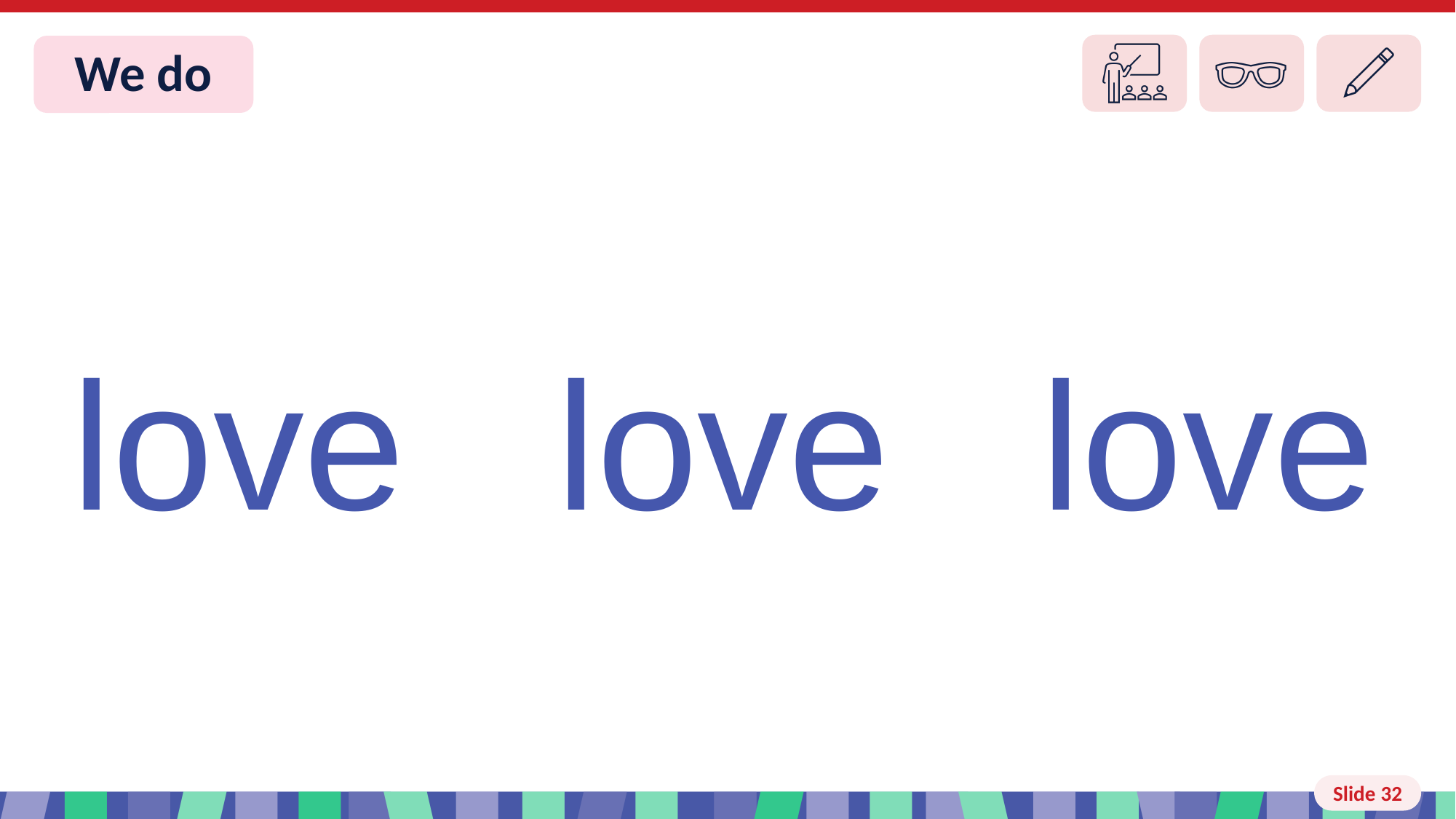

# Slide 32 We do
love   love   love